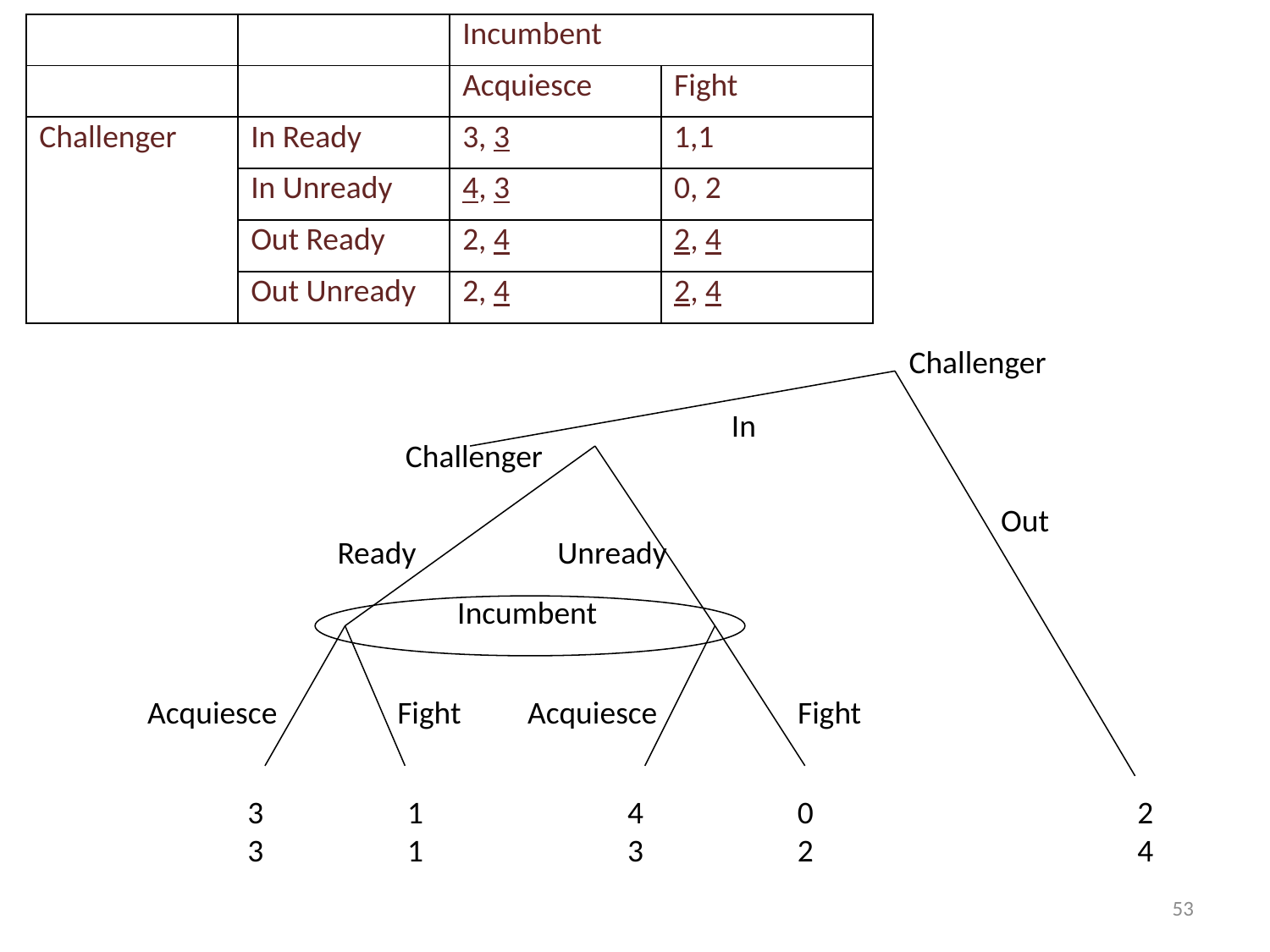

|  |  | Incumbent |  |
| --- | --- | --- | --- |
|  |  | Acquiesce | Fight |
| Challenger | In Ready | 3, 3 | 1,1 |
|  | In Unready | 4, 3 | 0, 2 |
|  | Out Ready | 2, 4 | 2, 4 |
|  | Out Unready | 2, 4 | 2, 4 |
Challenger

In
Challenger

Out
Ready
Unready
Incumbent

Acquiesce

Fight
Acquiesce
Fight
43
0
2
3
3
11
2
4
53